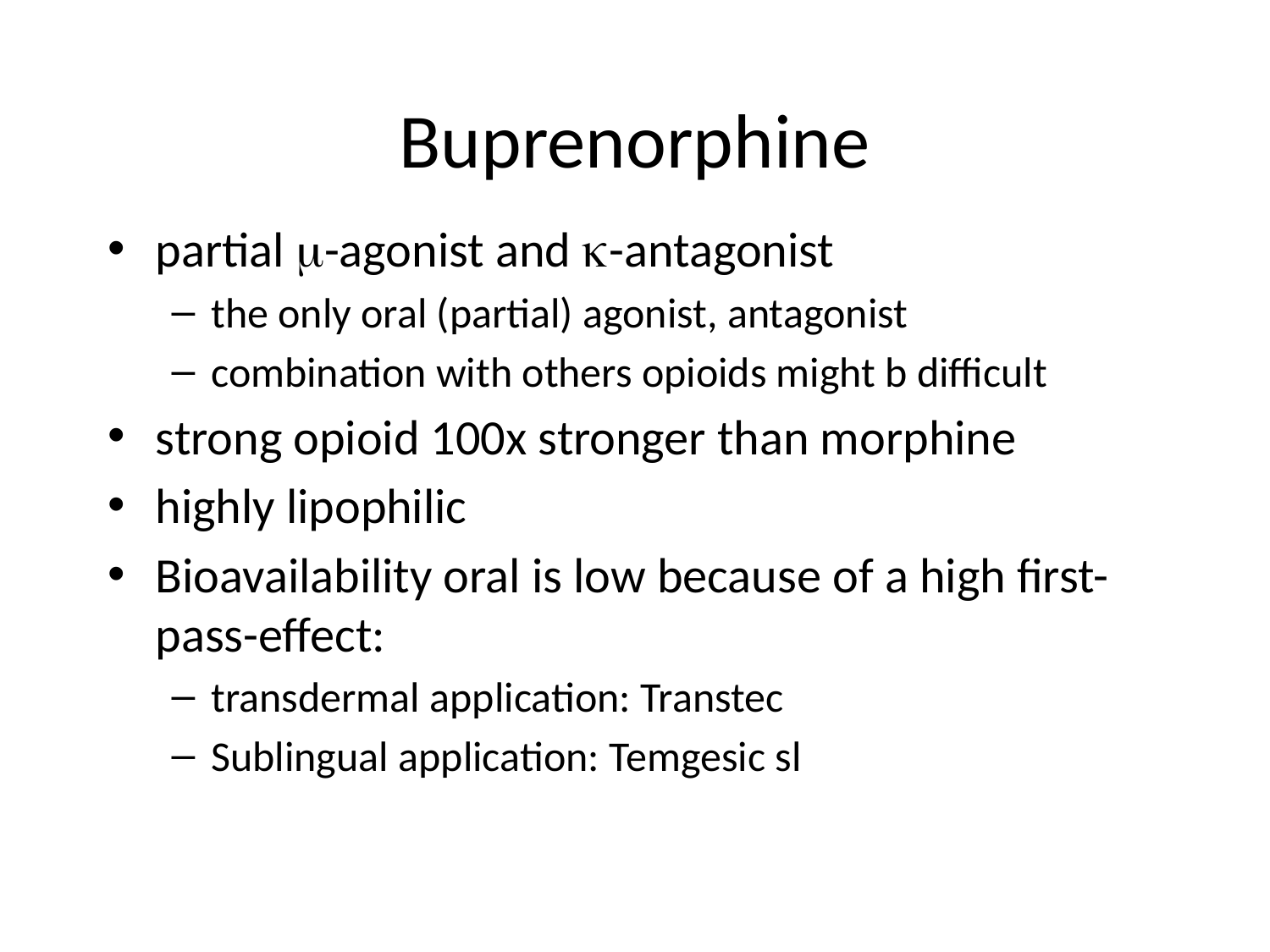

# Buprenorphine
partial μ-agonist and κ-antagonist
the only oral (partial) agonist, antagonist
combination with others opioids might b difficult
strong opioid 100x stronger than morphine
highly lipophilic
Bioavailability oral is low because of a high first-pass-effect:
transdermal application: Transtec
Sublingual application: Temgesic sl